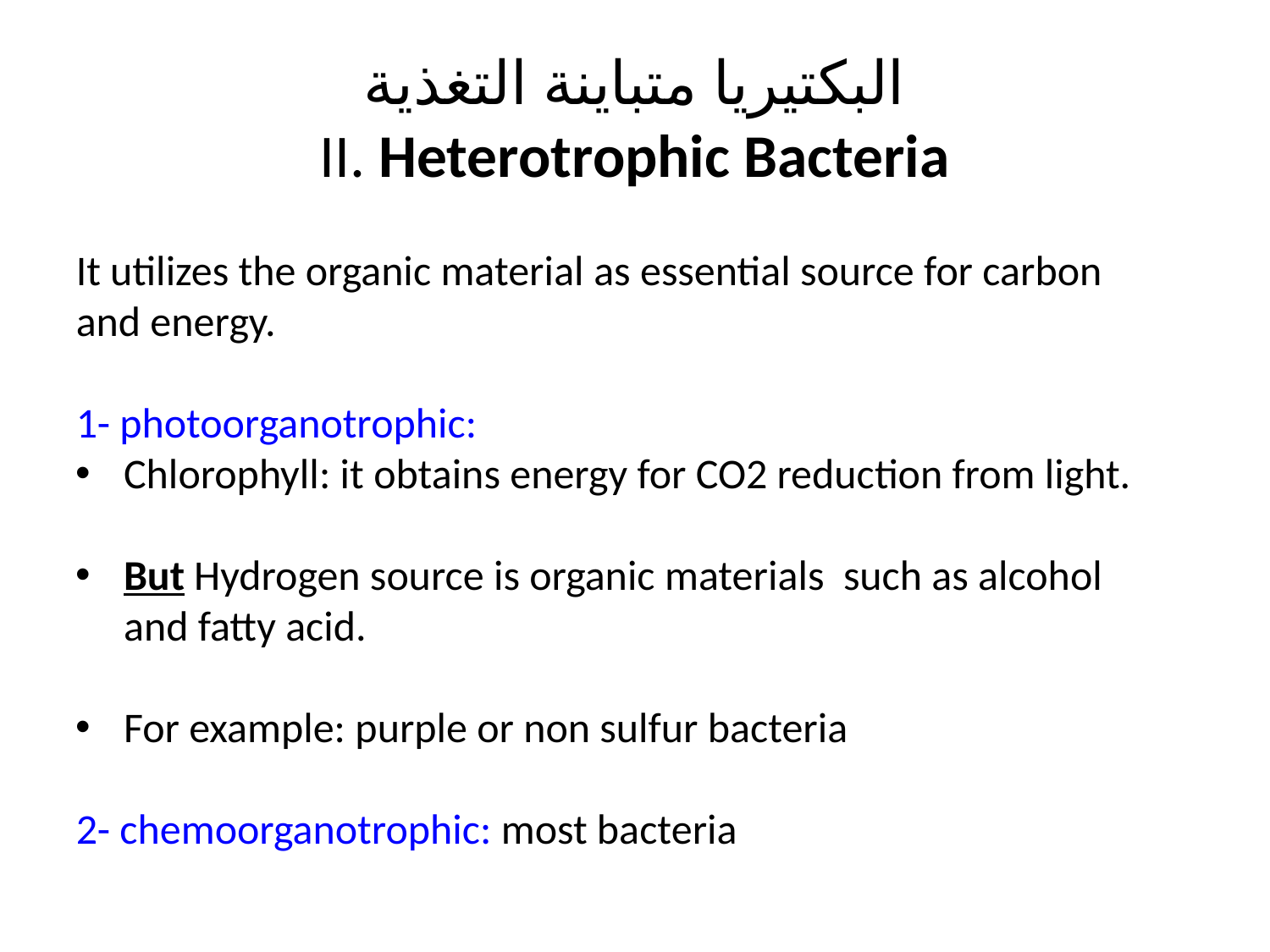

البكتيريا متباينة التغذية
II. Heterotrophic Bacteria
It utilizes the organic material as essential source for carbon and energy.

1- photoorganotrophic:
Chlorophyll: it obtains energy for CO2 reduction from light.

But Hydrogen source is organic materials  such as alcohol and fatty acid.

For example: purple or non sulfur bacteria

2- chemoorganotrophic: most bacteria